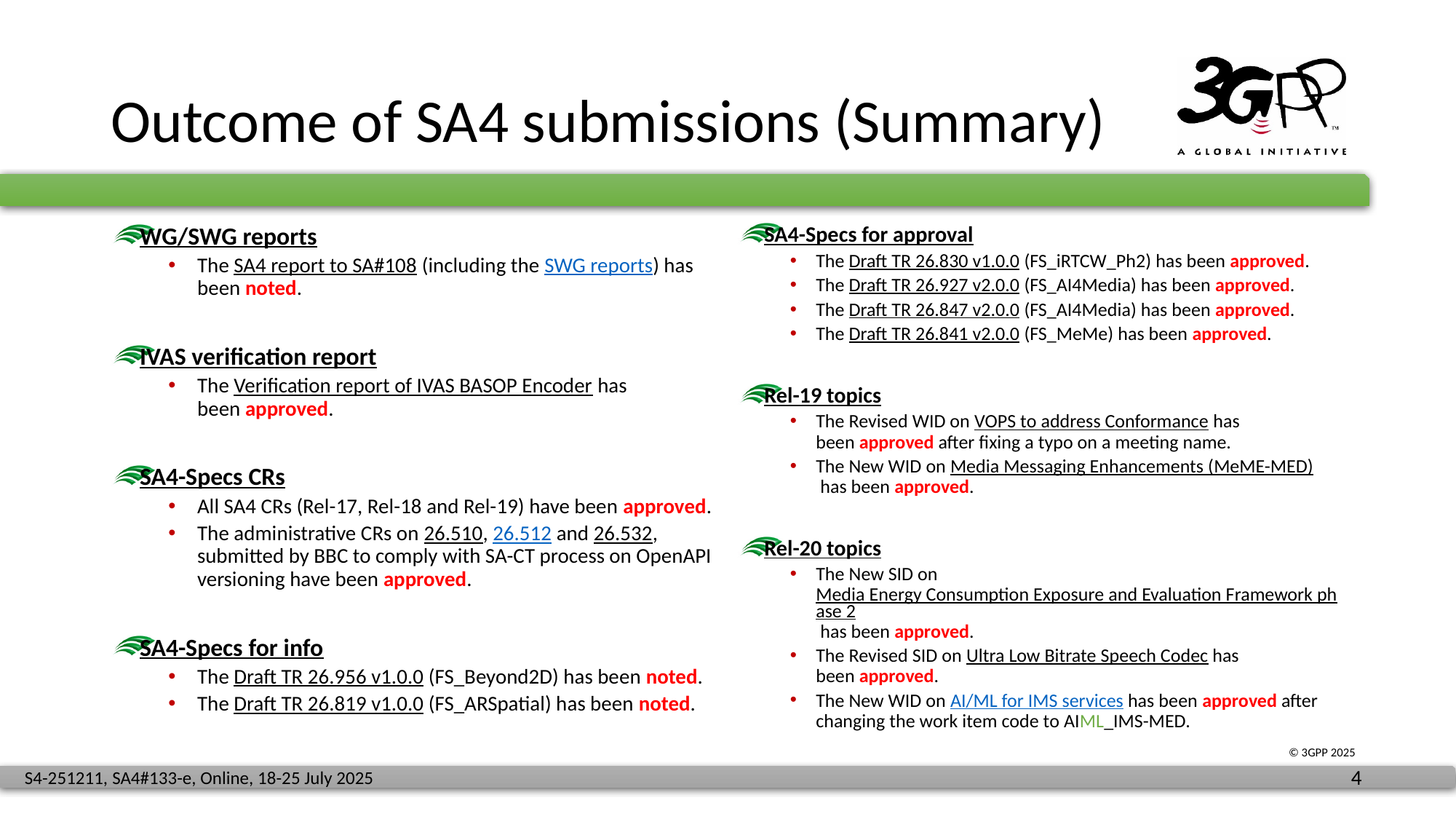

# Outcome of SA4 submissions (Summary)
WG/SWG reports
The SA4 report to SA#108 (including the SWG reports) has been noted.

IVAS verification report
The Verification report of IVAS BASOP Encoder has been approved.

SA4-Specs CRs
All SA4 CRs (Rel-17, Rel-18 and Rel-19) have been approved.
The administrative CRs on 26.510, 26.512 and 26.532, submitted by BBC to comply with SA-CT process on OpenAPI versioning have been approved.

SA4-Specs for info
The Draft TR 26.956 v1.0.0 (FS_Beyond2D) has been noted.
The Draft TR 26.819 v1.0.0 (FS_ARSpatial) has been noted.

SA4-Specs for approval
The Draft TR 26.830 v1.0.0 (FS_iRTCW_Ph2) has been approved.
The Draft TR 26.927 v2.0.0 (FS_AI4Media) has been approved.
The Draft TR 26.847 v2.0.0 (FS_AI4Media) has been approved.
The Draft TR 26.841 v2.0.0 (FS_MeMe) has been approved.

Rel-19 topics
The Revised WID on VOPS to address Conformance has been approved after fixing a typo on a meeting name.
The New WID on Media Messaging Enhancements (MeME-MED) has been approved.

Rel-20 topics
The New SID on Media Energy Consumption Exposure and Evaluation Framework phase 2 has been approved.
The Revised SID on Ultra Low Bitrate Speech Codec has been approved.
The New WID on AI/ML for IMS services has been approved after changing the work item code to AIML_IMS-MED.